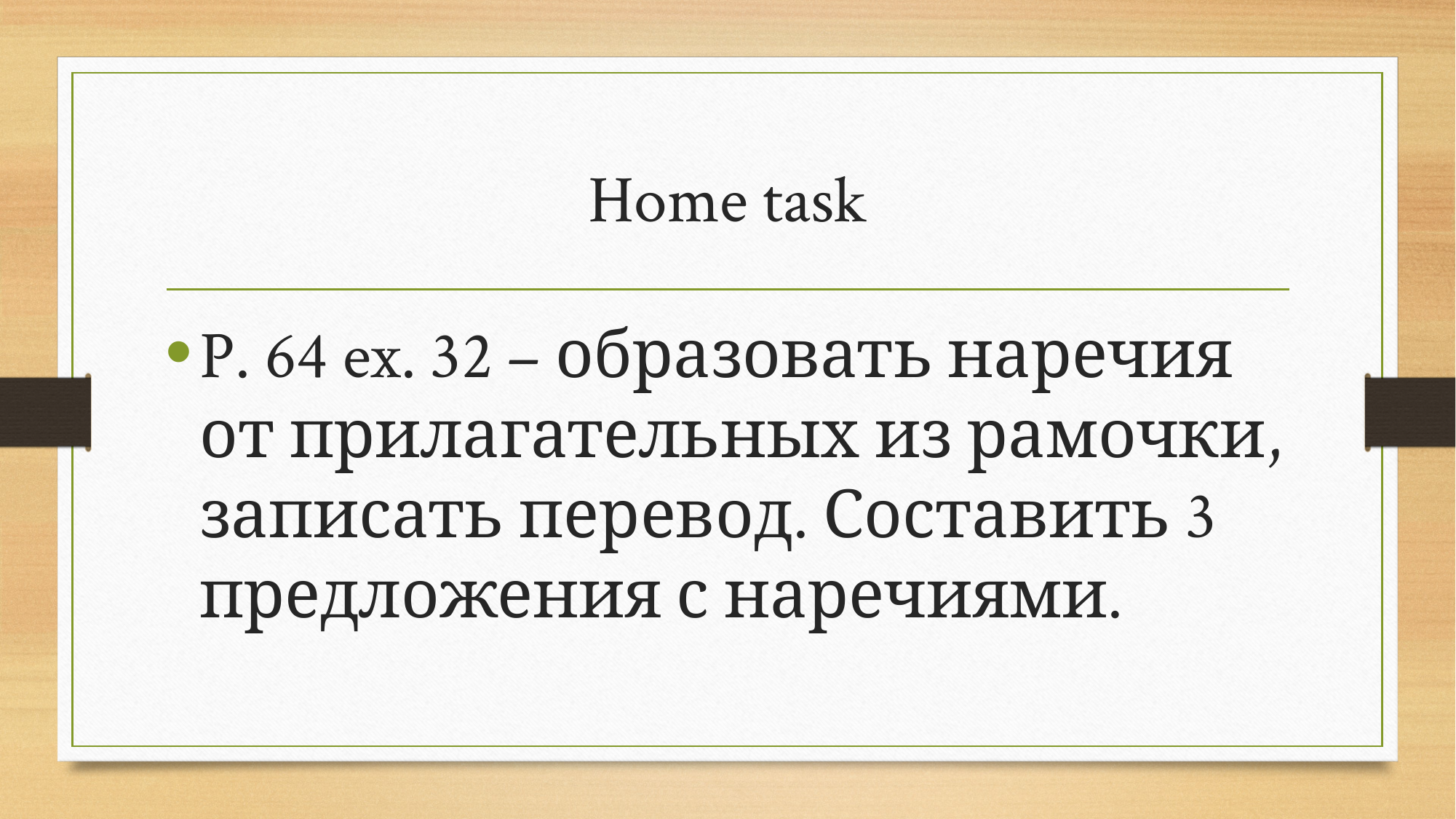

# Home task
P. 64 ex. 32 – образовать наречия от прилагательных из рамочки, записать перевод. Составить 3 предложения с наречиями.